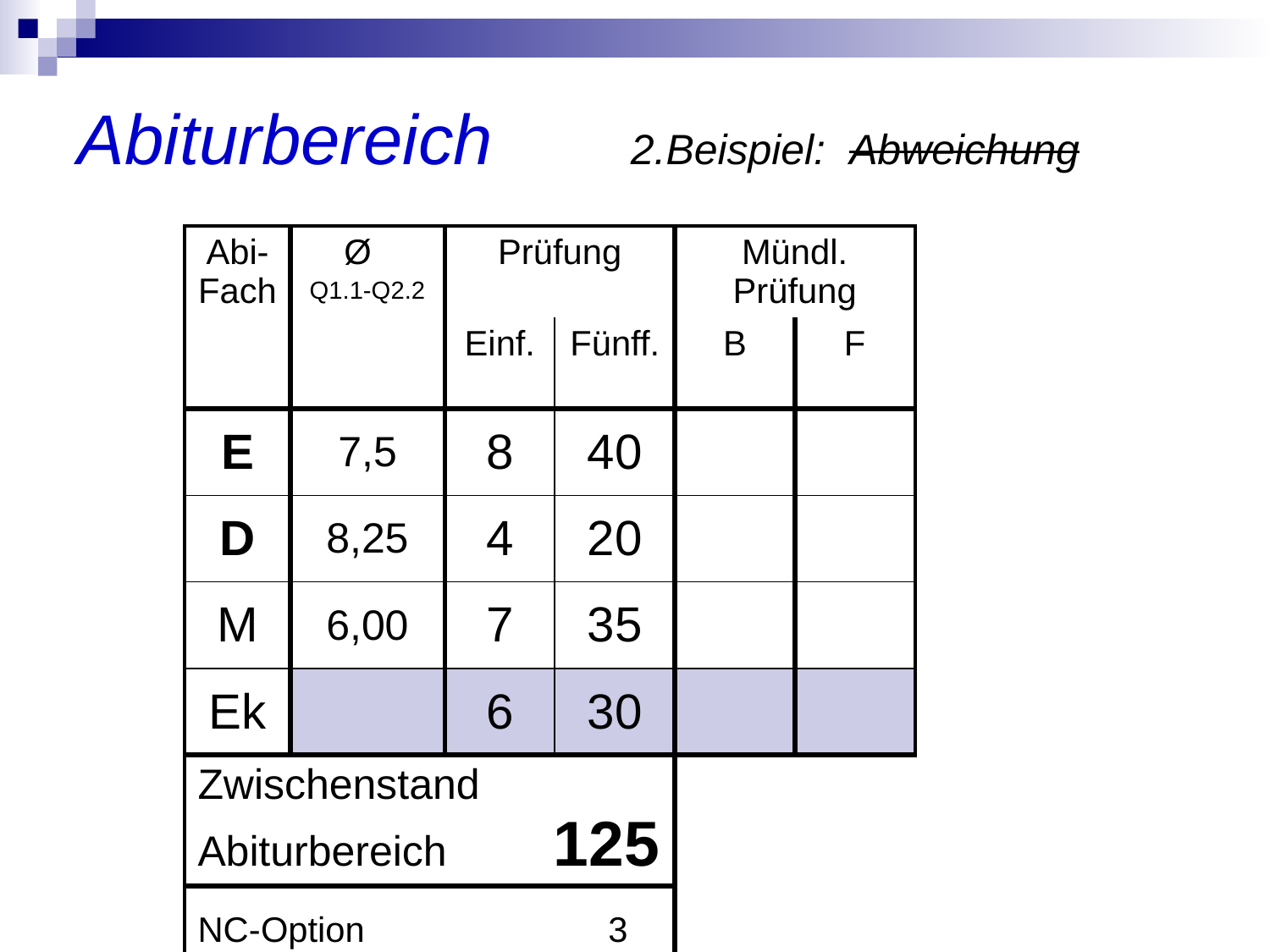

# Abiturbereich       2.Beispiel:  Abweichung
| Abi-Fach | Ø Q1.1-Q2.2 | Prüfung |  | Mündl. Prüfung |  |
| --- | --- | --- | --- | --- | --- |
|  |  | Einf. | Fünff. | B | F |
| E | 7,5 | 8 | 40 |  |  |
| D | 8,25 | 4 | 20 |  |  |
| M | 6,00 | 7 | 35 |  |  |
| Ek |  | 6 | 30 |  |  |
| Zwischenstand Abiturbereich 125 |  |  |  |  |  |
| NC-Option 3 |  |  |  |  |  |